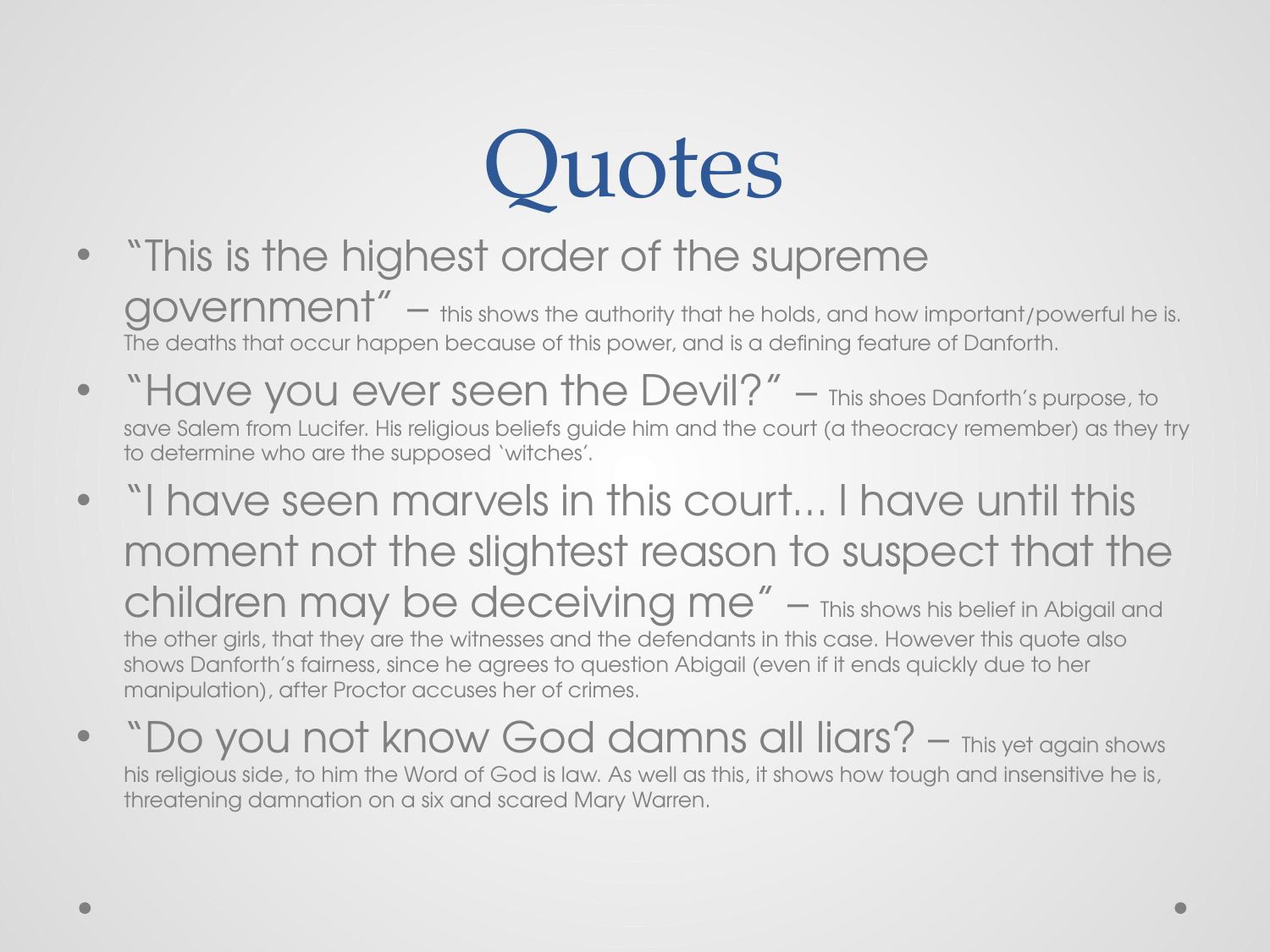

# Quotes
“This is the highest order of the supreme government” – this shows the authority that he holds, and how important/powerful he is. The deaths that occur happen because of this power, and is a defining feature of Danforth.
“Have you ever seen the Devil?” – This shoes Danforth’s purpose, to save Salem from Lucifer. His religious beliefs guide him and the court (a theocracy remember) as they try to determine who are the supposed ‘witches’.
“I have seen marvels in this court… I have until this moment not the slightest reason to suspect that the children may be deceiving me” – This shows his belief in Abigail and the other girls, that they are the witnesses and the defendants in this case. However this quote also shows Danforth’s fairness, since he agrees to question Abigail (even if it ends quickly due to her manipulation), after Proctor accuses her of crimes.
“Do you not know God damns all liars? – This yet again shows his religious side, to him the Word of God is law. As well as this, it shows how tough and insensitive he is, threatening damnation on a six and scared Mary Warren.